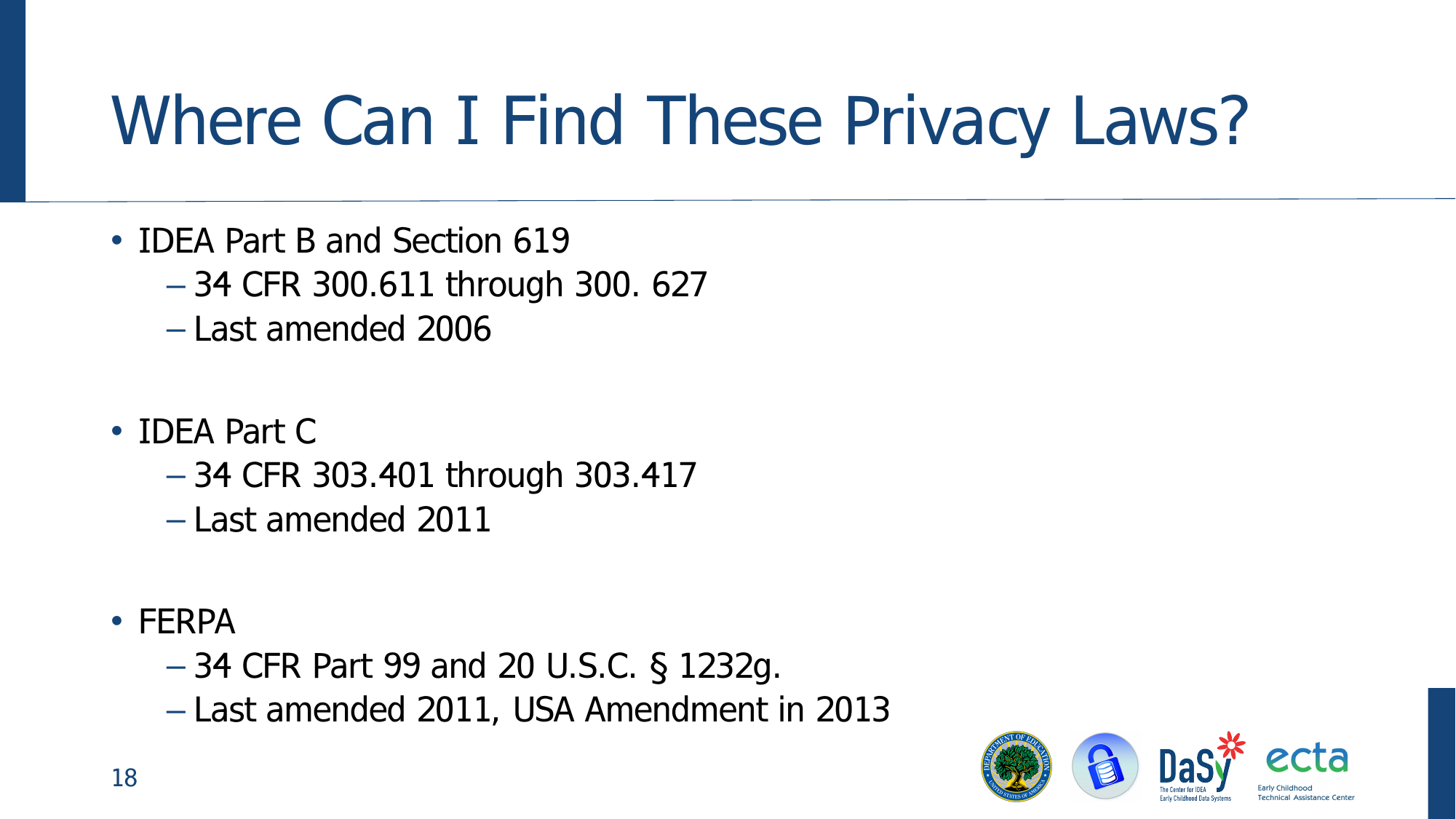

# Where Can I Find These Privacy Laws?
IDEA Part B and Section 619
34 CFR 300.611 through 300. 627
Last amended 2006
IDEA Part C
34 CFR 303.401 through 303.417
Last amended 2011
FERPA
34 CFR Part 99 and 20 U.S.C. § 1232g.
Last amended 2011, USA Amendment in 2013